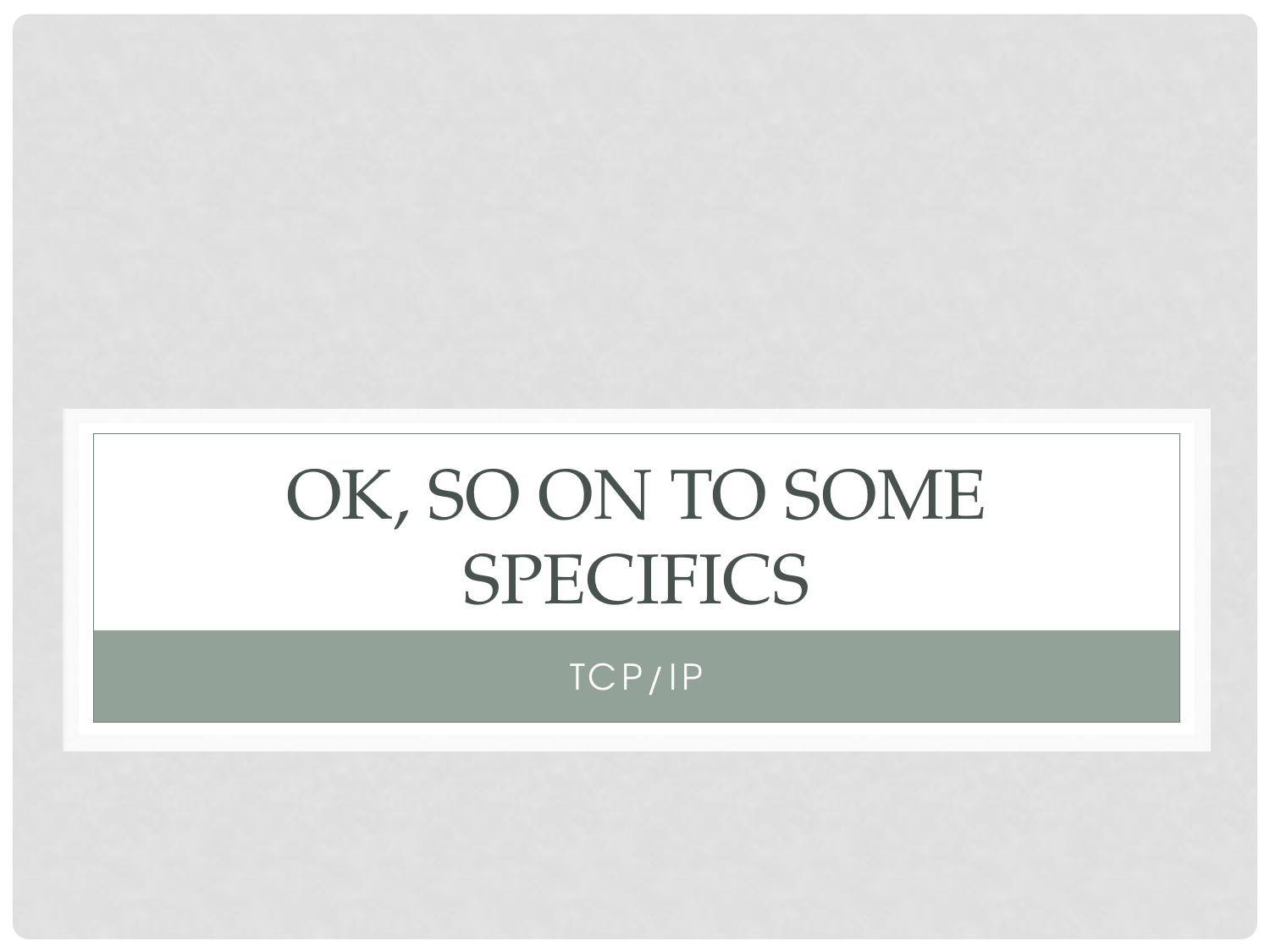

# Ok, so on to some specifics
Tcp/ip